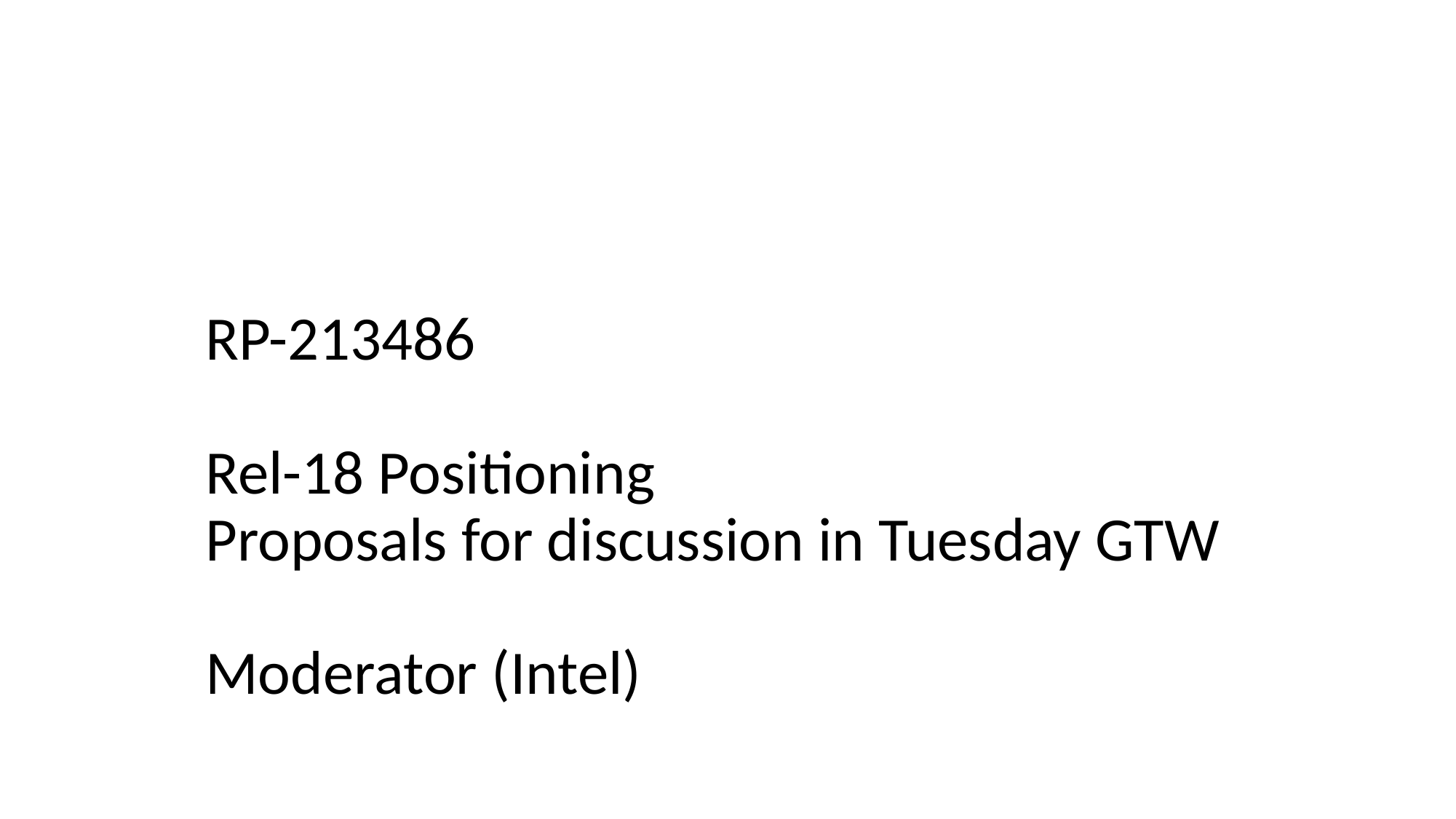

# RP-213486 Rel-18 Positioning Proposals for discussion in Tuesday GTW Moderator (Intel)